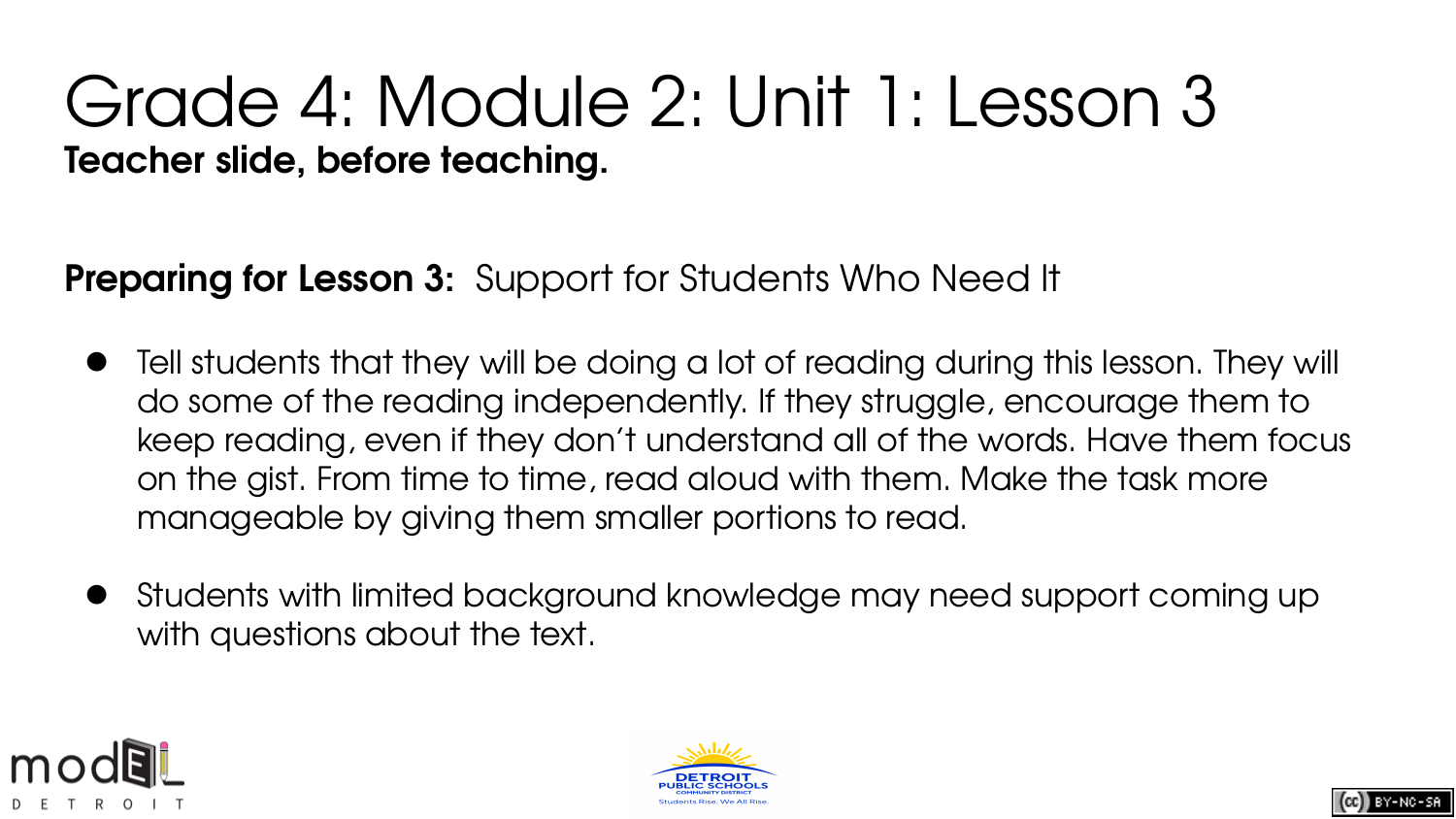

# Grade 4: Module 2: Unit 1: Lesson 3
Teacher slide, before teaching.
Preparing for Lesson 3:  Support for Students Who Need It

Tell students that they will be doing a lot of reading during this lesson. They will do some of the reading independently. If they struggle, encourage them to keep reading, even if they don’t understand all of the words. Have them focus on the gist. From time to time, read aloud with them. Make the task more manageable by giving them smaller portions to read.

Students with limited background knowledge may need support coming up with questions about the text.